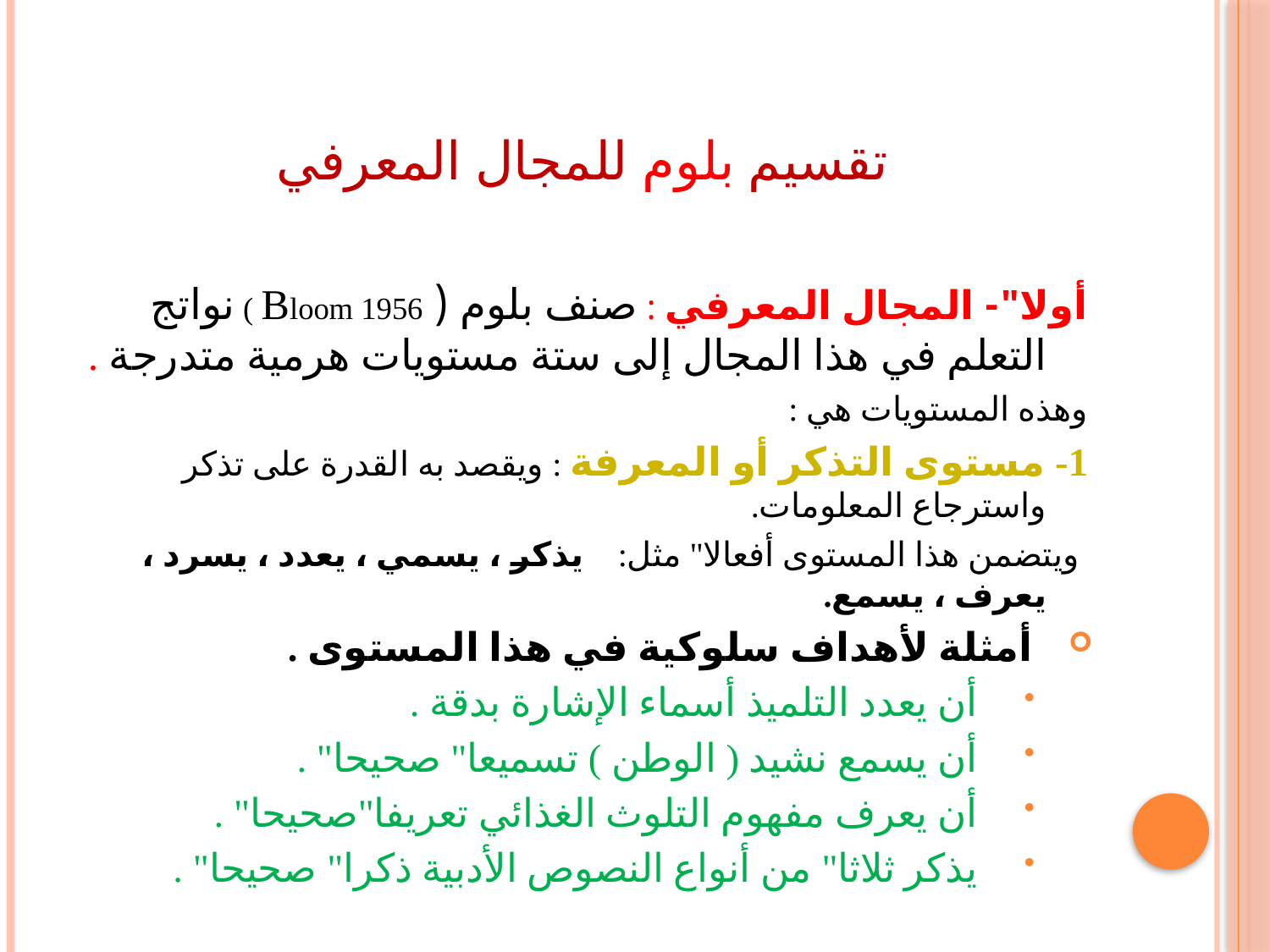

# تقسيم بلوم للمجال المعرفي

أولا"- المجال المعرفي : صنف بلوم ( Bloom 1956 ) نواتج التعلم في هذا المجال إلى ستة مستويات هرمية متدرجة .
وهذه المستويات هي :
1- مستوى التذكر أو المعرفة : ويقصد به القدرة على تذكر واسترجاع المعلومات.
 ويتضمن هذا المستوى أفعالا" مثل:    يذكر ، يسمي ، يعدد ، يسرد ، يعرف ، يسمع.
أمثلة لأهداف سلوكية في هذا المستوى .
أن يعدد التلميذ أسماء الإشارة بدقة .
أن يسمع نشيد ( الوطن ) تسميعا" صحيحا" .
أن يعرف مفهوم التلوث الغذائي تعريفا"صحيحا" .
يذكر ثلاثا" من أنواع النصوص الأدبية ذكرا" صحيحا" .